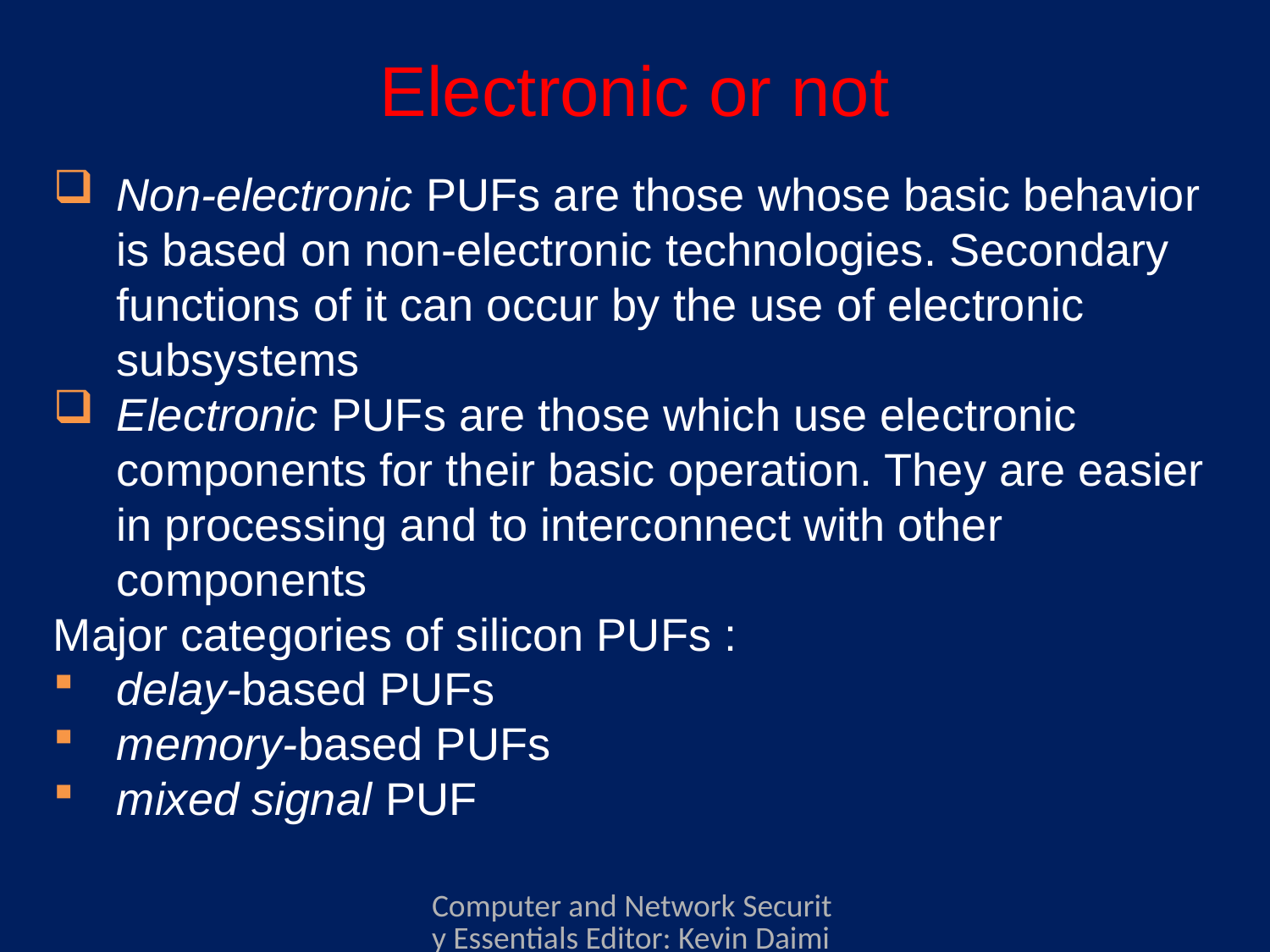

# Electronic or not
Non-electronic PUFs are those whose basic behavior is based on non-electronic technologies. Secondary functions of it can occur by the use of electronic subsystems
Electronic PUFs are those which use electronic components for their basic operation. They are easier in processing and to interconnect with other components
Major categories of silicon PUFs :
delay-based PUFs
memory-based PUFs
mixed signal PUF

Computer and Network Security Essentials Editor: Kevin Daimi Associate Editors: Guillermo Francia, Levent Ertaul, Luis H. Encinas, Eman El-Sheikh Published by Springer